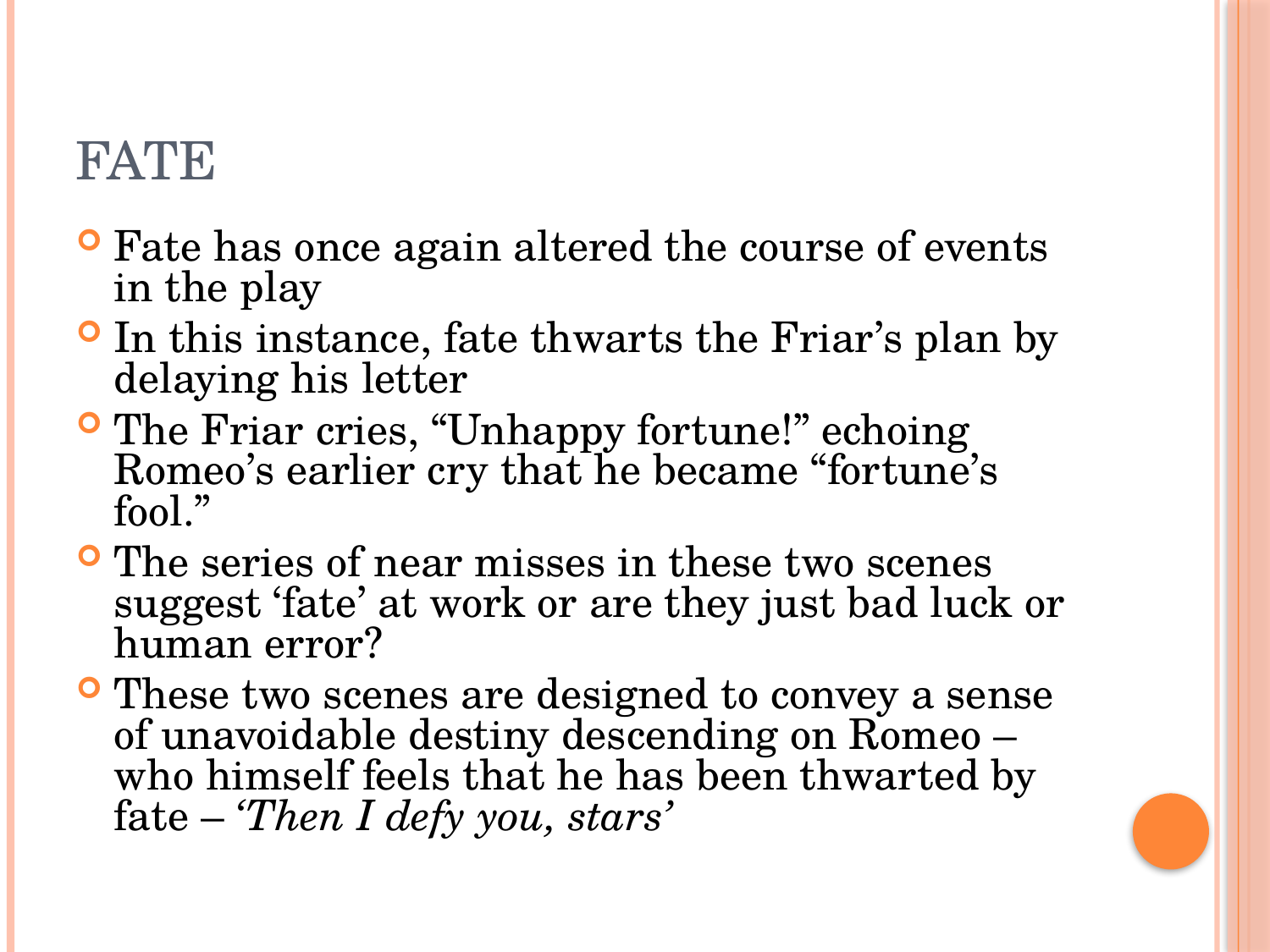

# Fate
Fate has once again altered the course of events in the play
In this instance, fate thwarts the Friar’s plan by delaying his letter
The Friar cries, “Unhappy fortune!” echoing Romeo’s earlier cry that he became “fortune’s fool.”
The series of near misses in these two scenes suggest ‘fate’ at work or are they just bad luck or human error?
These two scenes are designed to convey a sense of unavoidable destiny descending on Romeo – who himself feels that he has been thwarted by fate – ‘Then I defy you, stars’